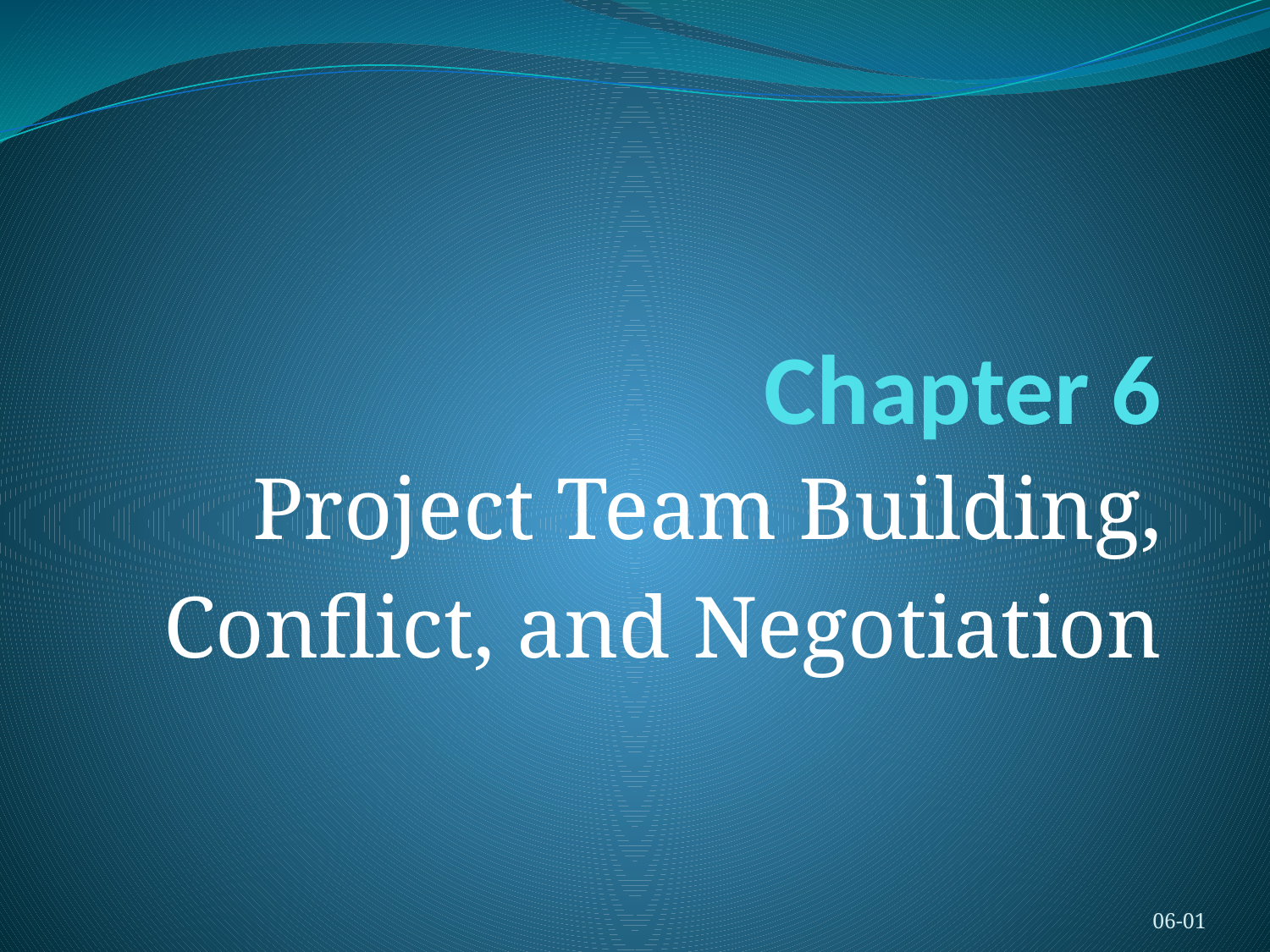

# Chapter 6
Project Team Building,
Conflict, and Negotiation
06-01